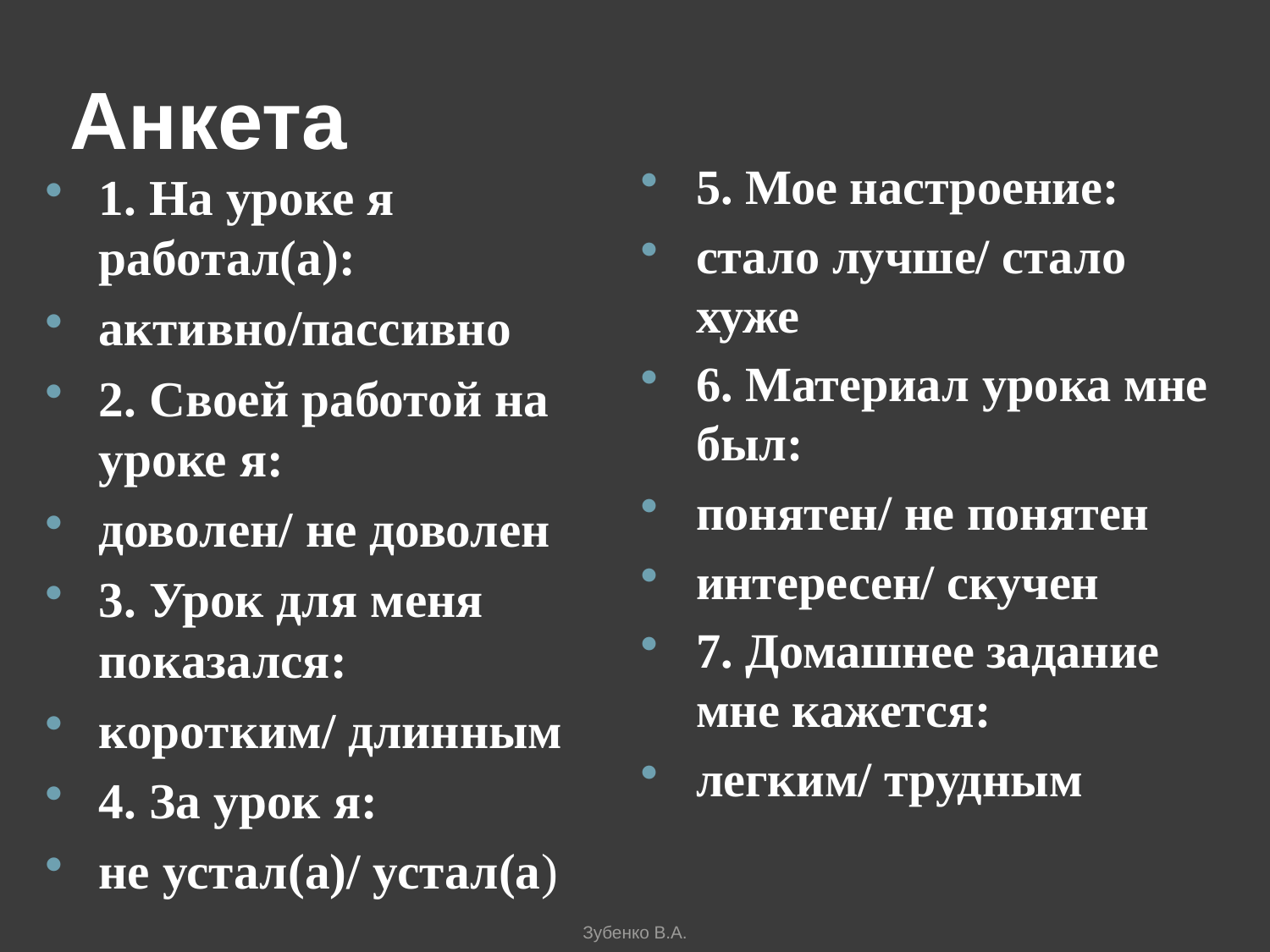

# Анкета
5. Мое настроение:
стало лучше/ стало хуже
6. Материал урока мне был:
понятен/ не понятен
интересен/ скучен
7. Домашнее задание мне кажется:
легким/ трудным

1. На уроке я работал(а):
активно/пассивно
2. Своей работой на уроке я:
доволен/ не доволен
3. Урок для меня показался:
коротким/ длинным
4. За урок я:
не устал(а)/ устал(а)

Зубенко В.А.